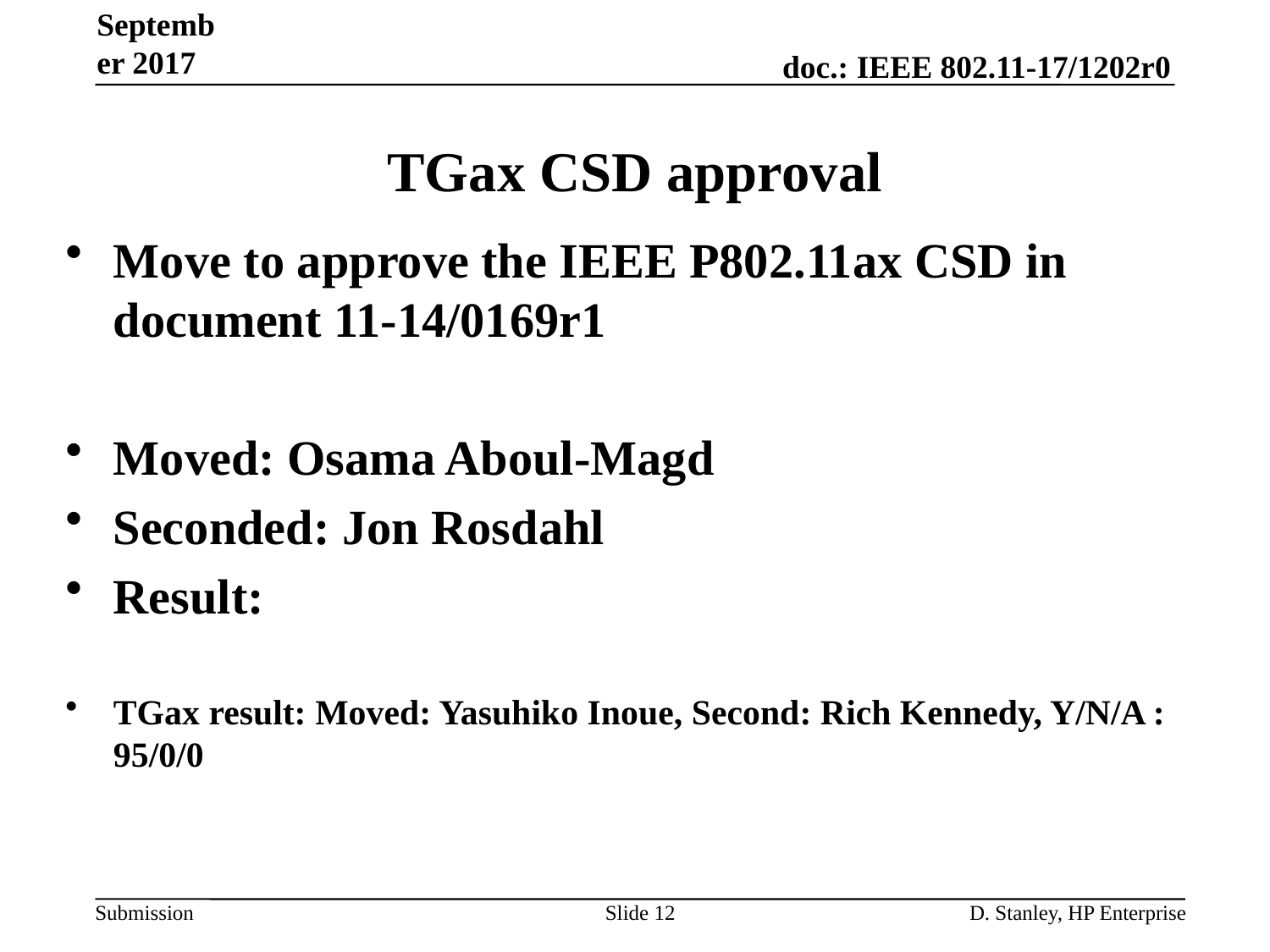

September 2017
# TGax CSD approval
Move to approve the IEEE P802.11ax CSD in document 11-14/0169r1

Moved: Osama Aboul-Magd
Seconded: Jon Rosdahl
Result:

TGax result: Moved: Yasuhiko Inoue, Second: Rich Kennedy, Y/N/A : 95/0/0

Slide 12
D. Stanley, HP Enterprise